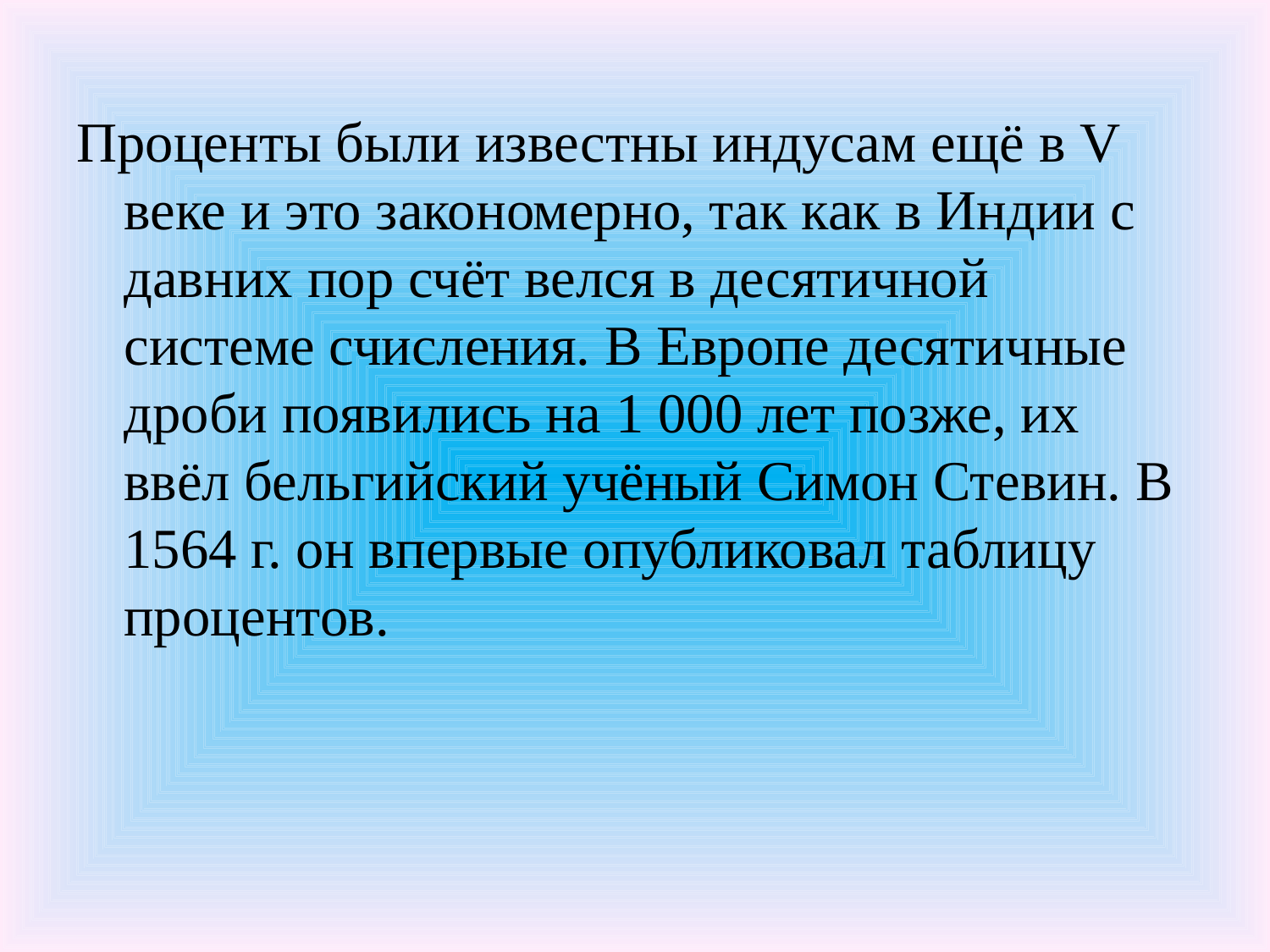

Проценты были известны индусам ещё в V веке и это закономерно, так как в Индии с давних пор счёт велся в десятичной системе счисления. В Европе десятичные дроби появились на 1 000 лет позже, их ввёл бельгийский учёный Симон Стевин. В 1564 г. он впервые опубликовал таблицу процентов.